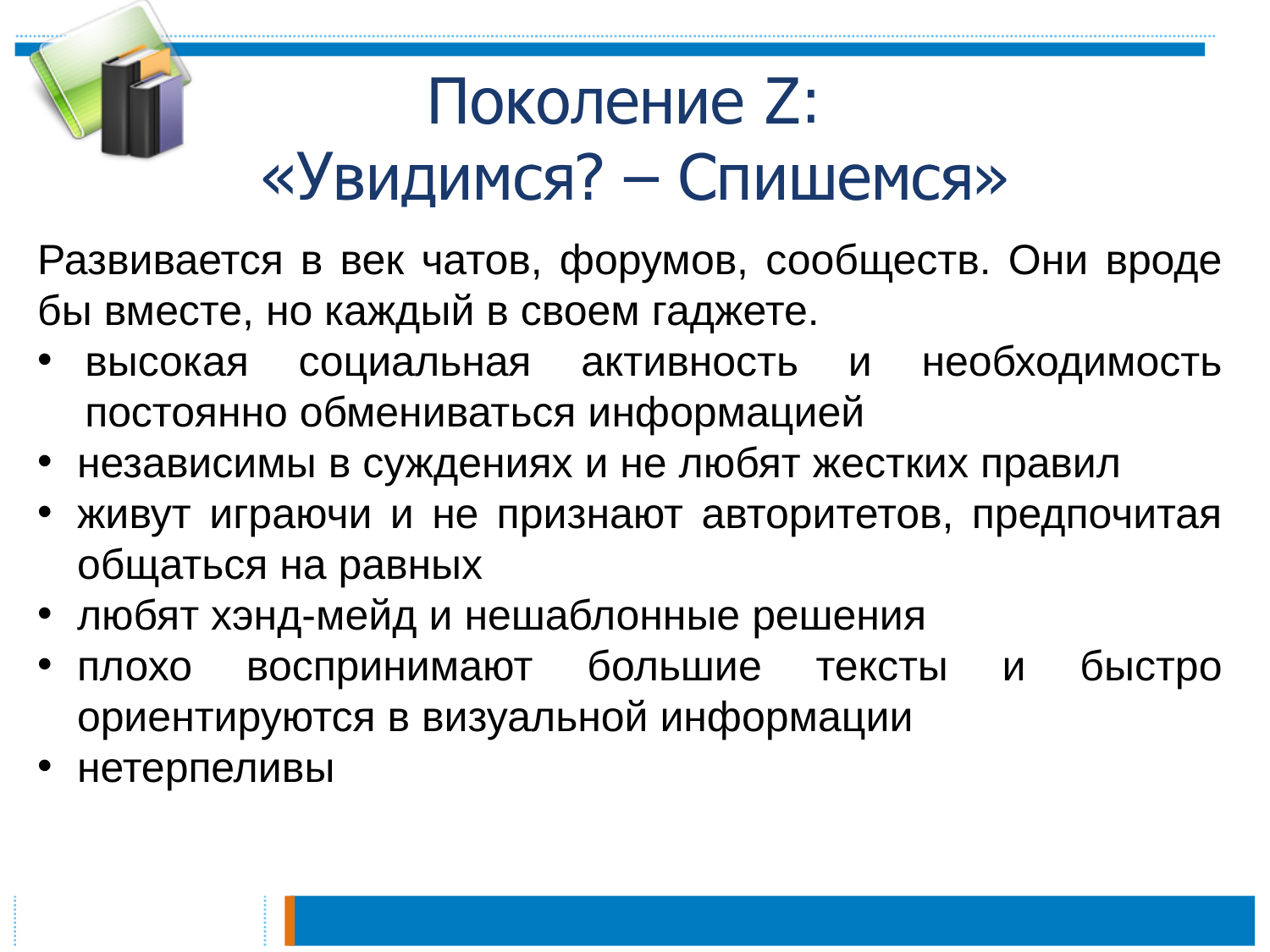

# Поколение Z: «Увидимся? – Спишемся»
Развивается в век чатов, форумов, сообществ. Они вроде бы вместе, но каждый в своем гаджете.
высокая социальная активность и необходимость постоянно обмениваться информацией
независимы в суждениях и не любят жестких правил
живут играючи и не признают авторитетов, предпочитая общаться на равных
любят хэнд-мейд и нешаблонные решения
плохо воспринимают большие тексты и быстро ориентируются в визуальной информации
нетерпеливы